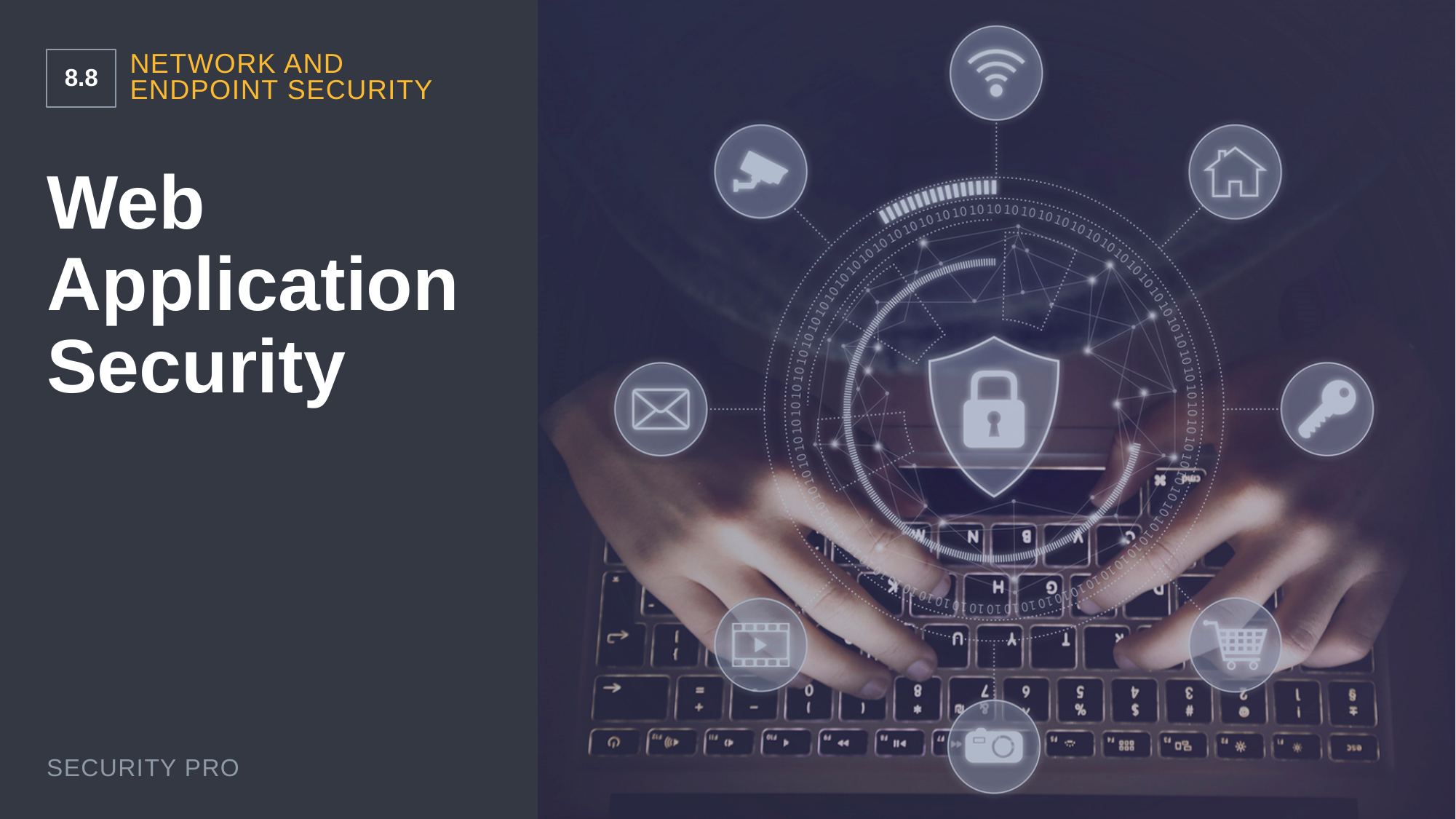

8.8
Network and Endpoint Security
# Web Application Security
Security Pro